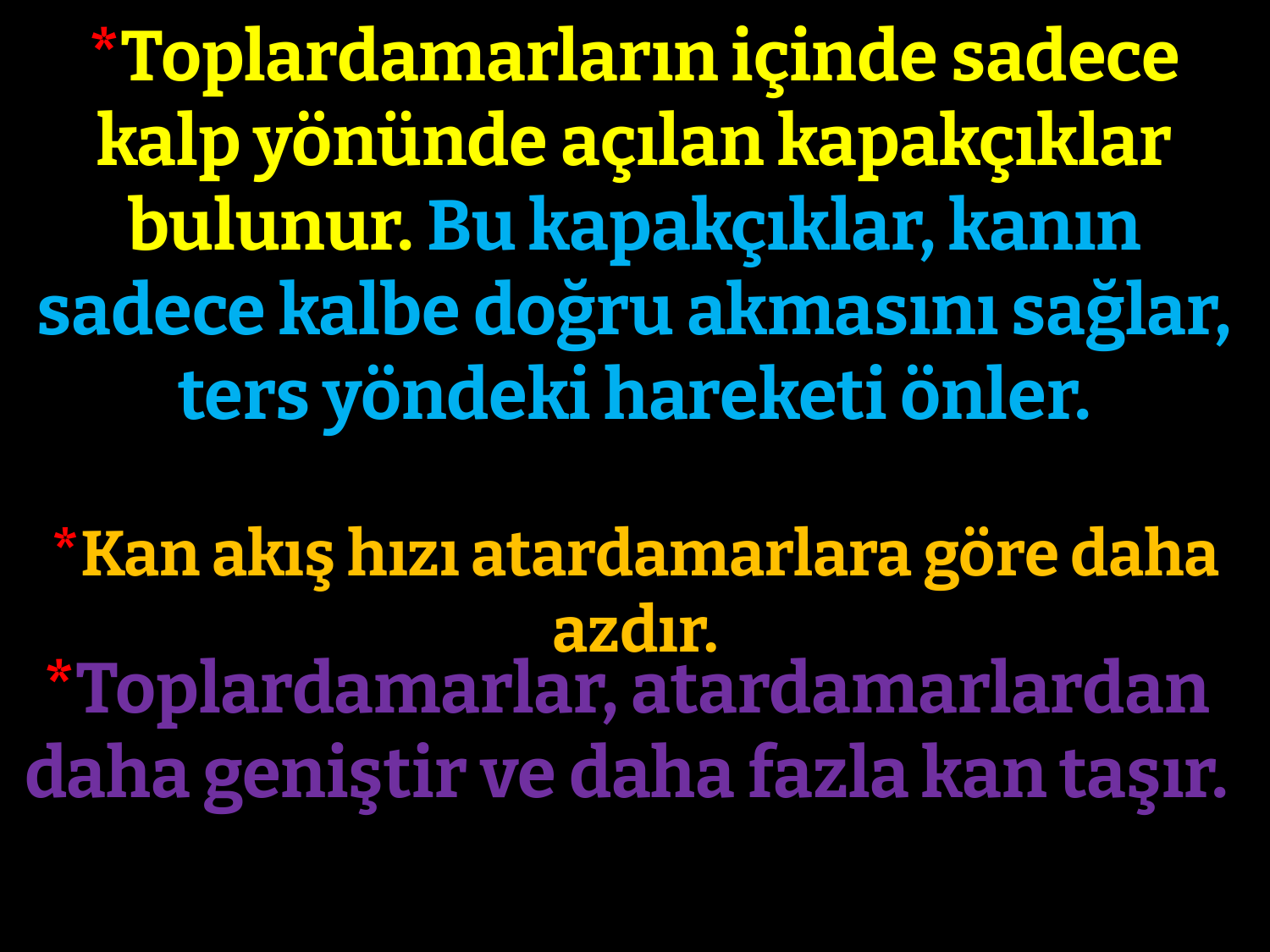

*Toplardamarların içinde sadece kalp yönünde açılan kapakçıklar bulunur. Bu kapakçıklar, kanın sadece kalbe doğru akmasını sağlar, ters yöndeki hareketi önler.
#
*Kan akış hızı atardamarlara göre daha azdır.
*Toplardamarlar, atardamarlardan daha geniştir ve daha fazla kan taşır.